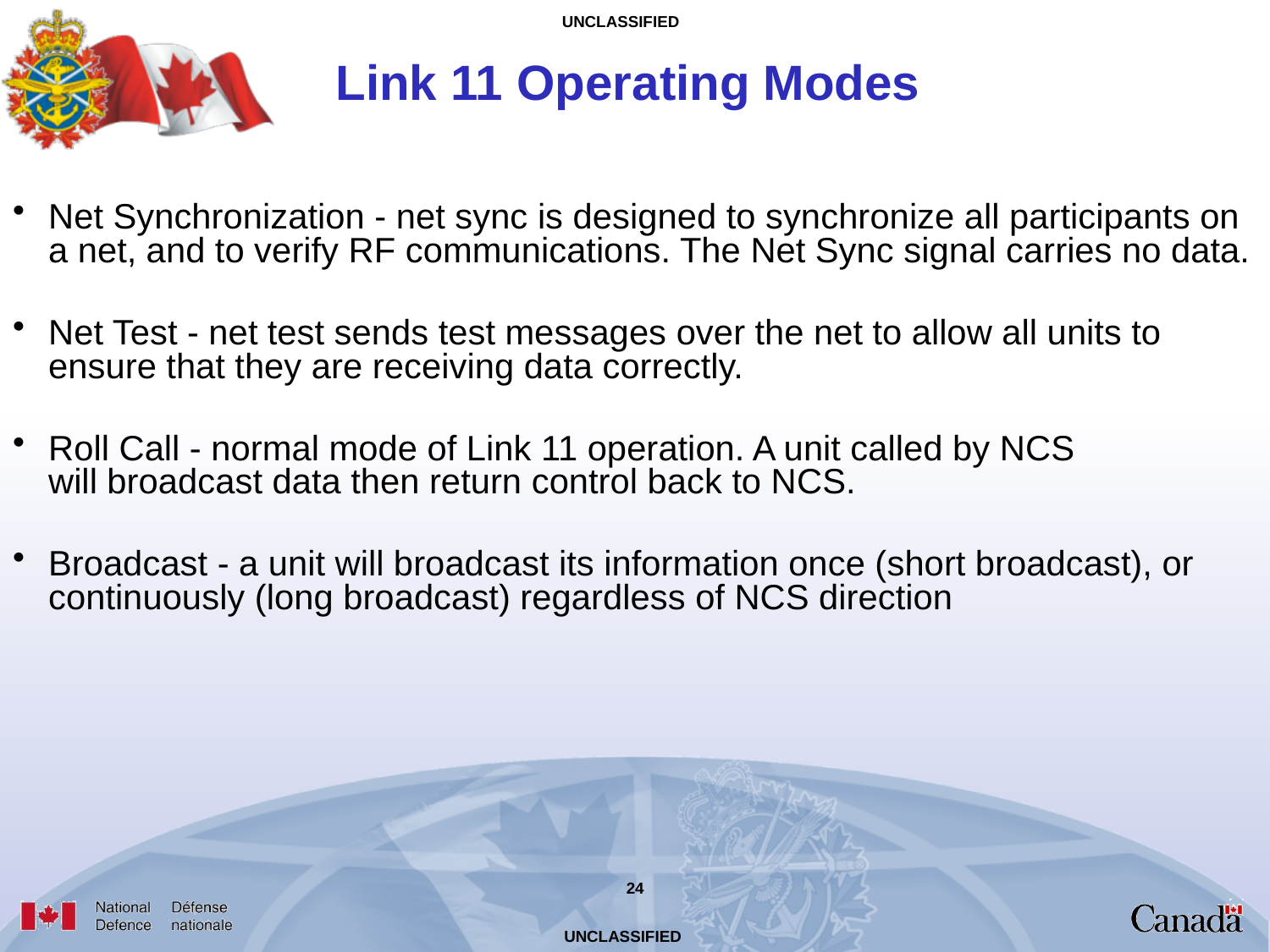

# Link 11 Operating Modes
Net Synchronization - net sync is designed to synchronize all participants on a net, and to verify RF communications. The Net Sync signal carries no data.

Net Test - net test sends test messages over the net to allow all units to ensure that they are receiving data correctly.

Roll Call - normal mode of Link 11 operation. A unit called by NCS will broadcast data then return control back to NCS.

Broadcast - a unit will broadcast its information once (short broadcast), or continuously (long broadcast) regardless of NCS direction